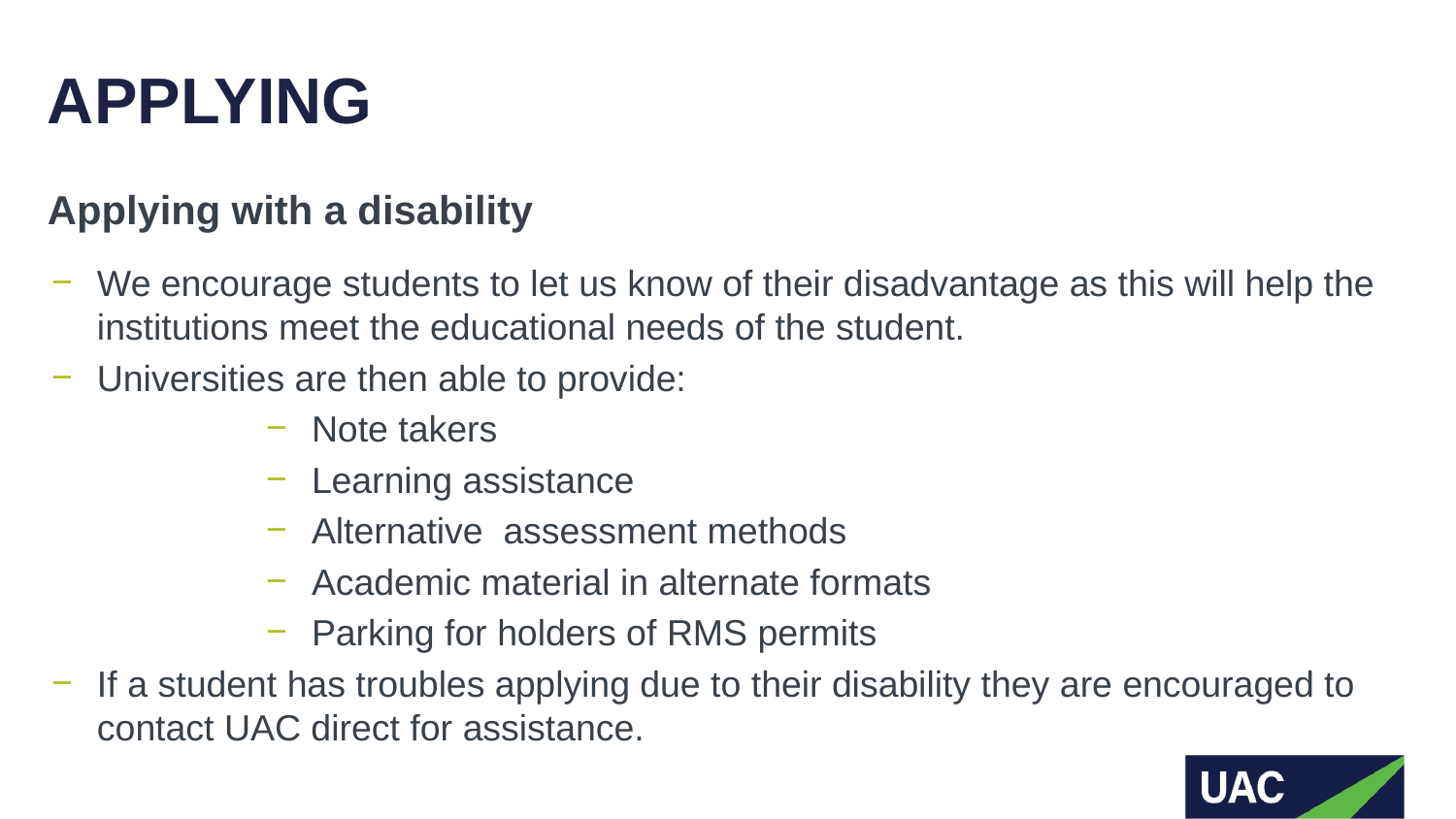

# APPLYING
Applying with a disability
We encourage students to let us know of their disadvantage as this will help the institutions meet the educational needs of the student.
Universities are then able to provide:
Note takers
Learning assistance
Alternative  assessment methods
Academic material in alternate formats
Parking for holders of RMS permits
If a student has troubles applying due to their disability they are encouraged to contact UAC direct for assistance.